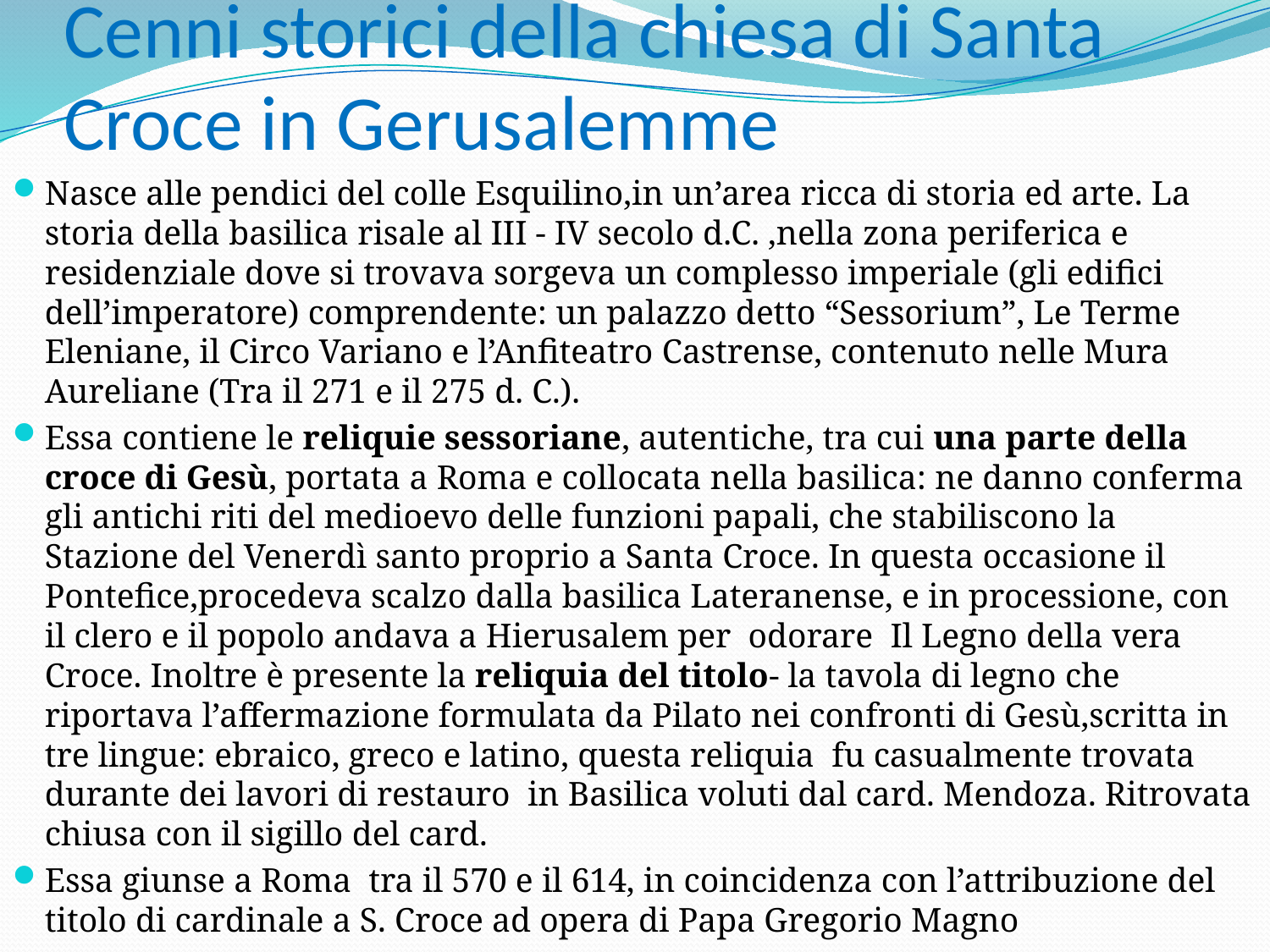

# Cenni storici della chiesa di Santa Croce in Gerusalemme
Nasce alle pendici del colle Esquilino,in un’area ricca di storia ed arte. La storia della basilica risale al III - IV secolo d.C. ,nella zona periferica e residenziale dove si trovava sorgeva un complesso imperiale (gli edifici dell’imperatore) comprendente: un palazzo detto “Sessorium”, Le Terme Eleniane, il Circo Variano e l’Anfiteatro Castrense, contenuto nelle Mura Aureliane (Tra il 271 e il 275 d. C.).
Essa contiene le reliquie sessoriane, autentiche, tra cui una parte della croce di Gesù, portata a Roma e collocata nella basilica: ne danno conferma gli antichi riti del medioevo delle funzioni papali, che stabiliscono la Stazione del Venerdì santo proprio a Santa Croce. In questa occasione il Pontefice,procedeva scalzo dalla basilica Lateranense, e in processione, con il clero e il popolo andava a Hierusalem per  odorare  Il Legno della vera Croce. Inoltre è presente la reliquia del titolo- la tavola di legno che riportava l’affermazione formulata da Pilato nei confronti di Gesù,scritta in tre lingue: ebraico, greco e latino, questa reliquia  fu casualmente trovata durante dei lavori di restauro  in Basilica voluti dal card. Mendoza. Ritrovata chiusa con il sigillo del card.
Essa giunse a Roma  tra il 570 e il 614, in coincidenza con l’attribuzione del titolo di cardinale a S. Croce ad opera di Papa Gregorio Magno